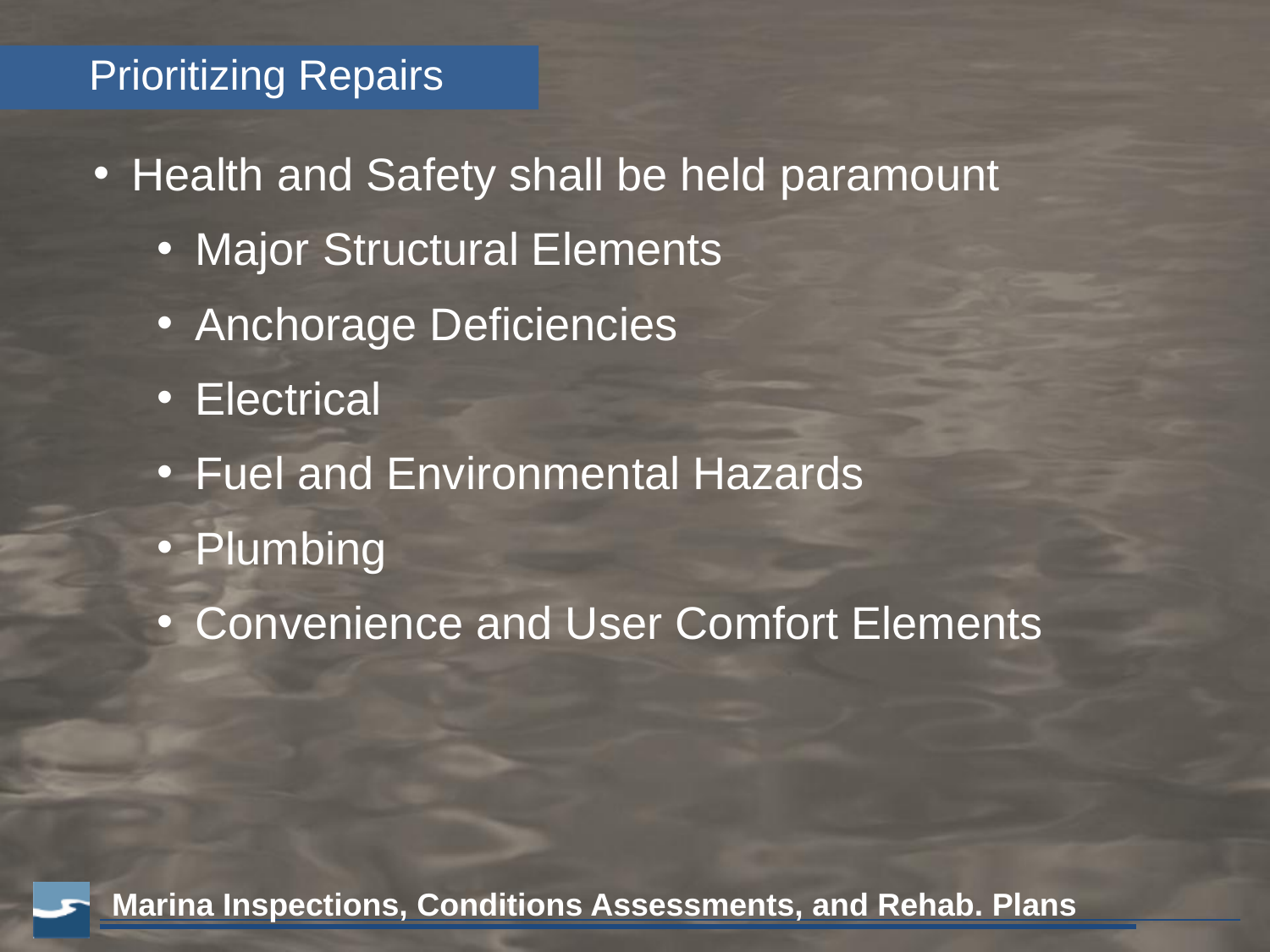

Prioritizing Repairs

Health and Safety shall be held paramount
Major Structural Elements
Anchorage Deficiencies
Electrical
Fuel and Environmental Hazards
Plumbing
Convenience and User Comfort Elements